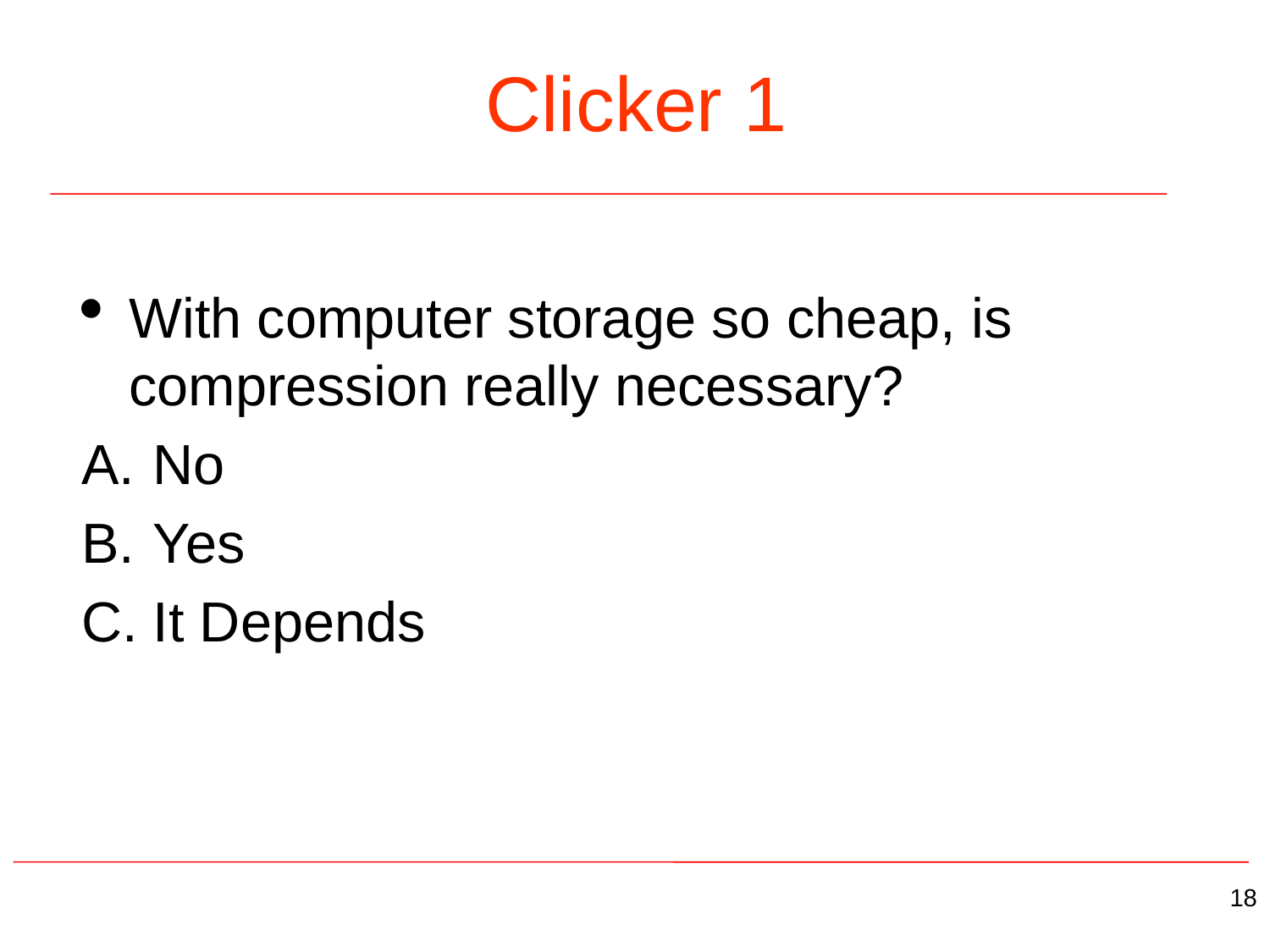

# Clicker 1
With computer storage so cheap, is compression really necessary?
No
Yes
It Depends
18